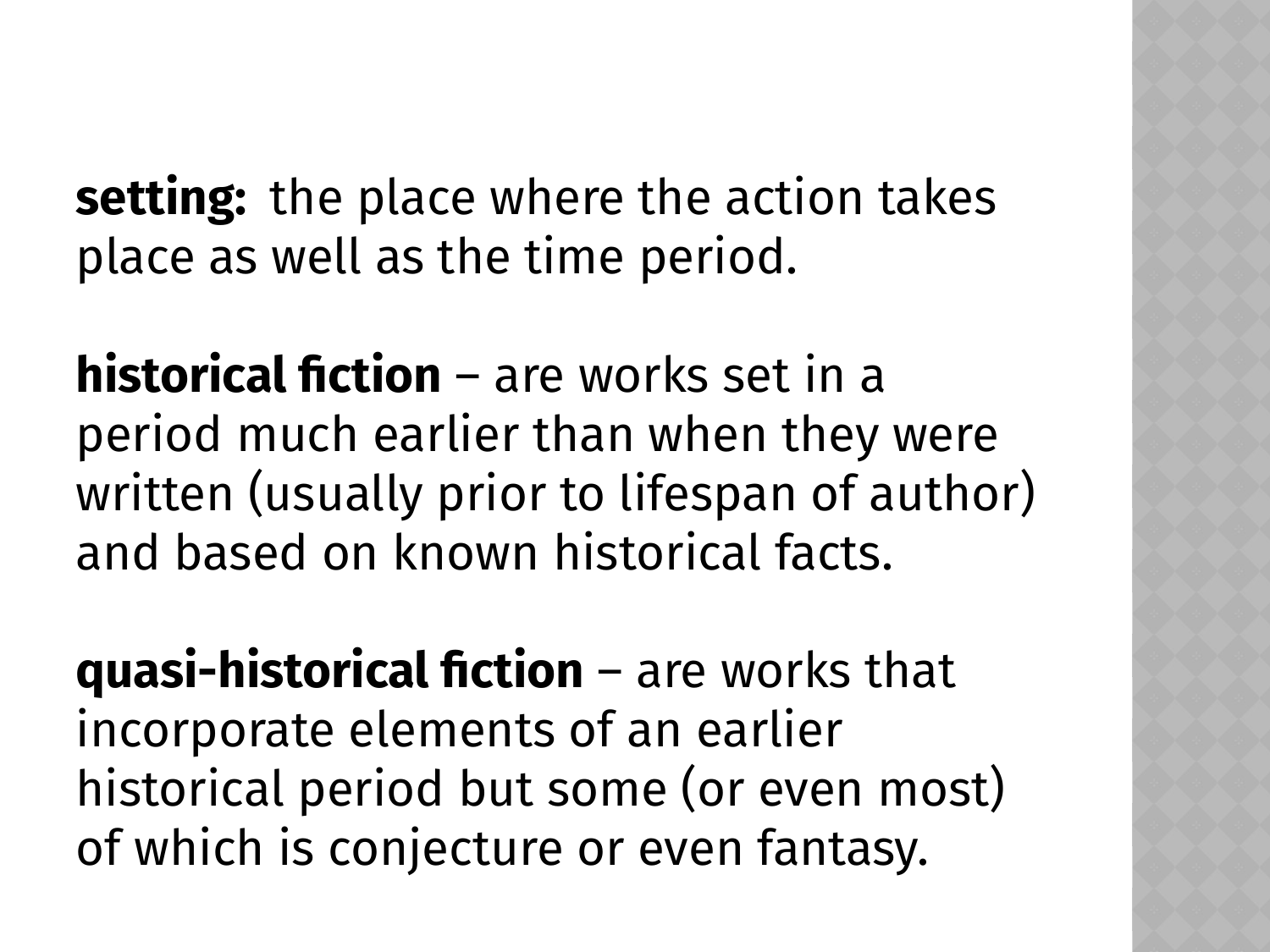

setting:  the place where the action takes place as well as the time period.

historical fiction – are works set in a period much earlier than when they were written (usually prior to lifespan of author) and based on known historical facts.

quasi-historical fiction – are works that incorporate elements of an earlier  historical period but some (or even most) of which is conjecture or even fantasy.